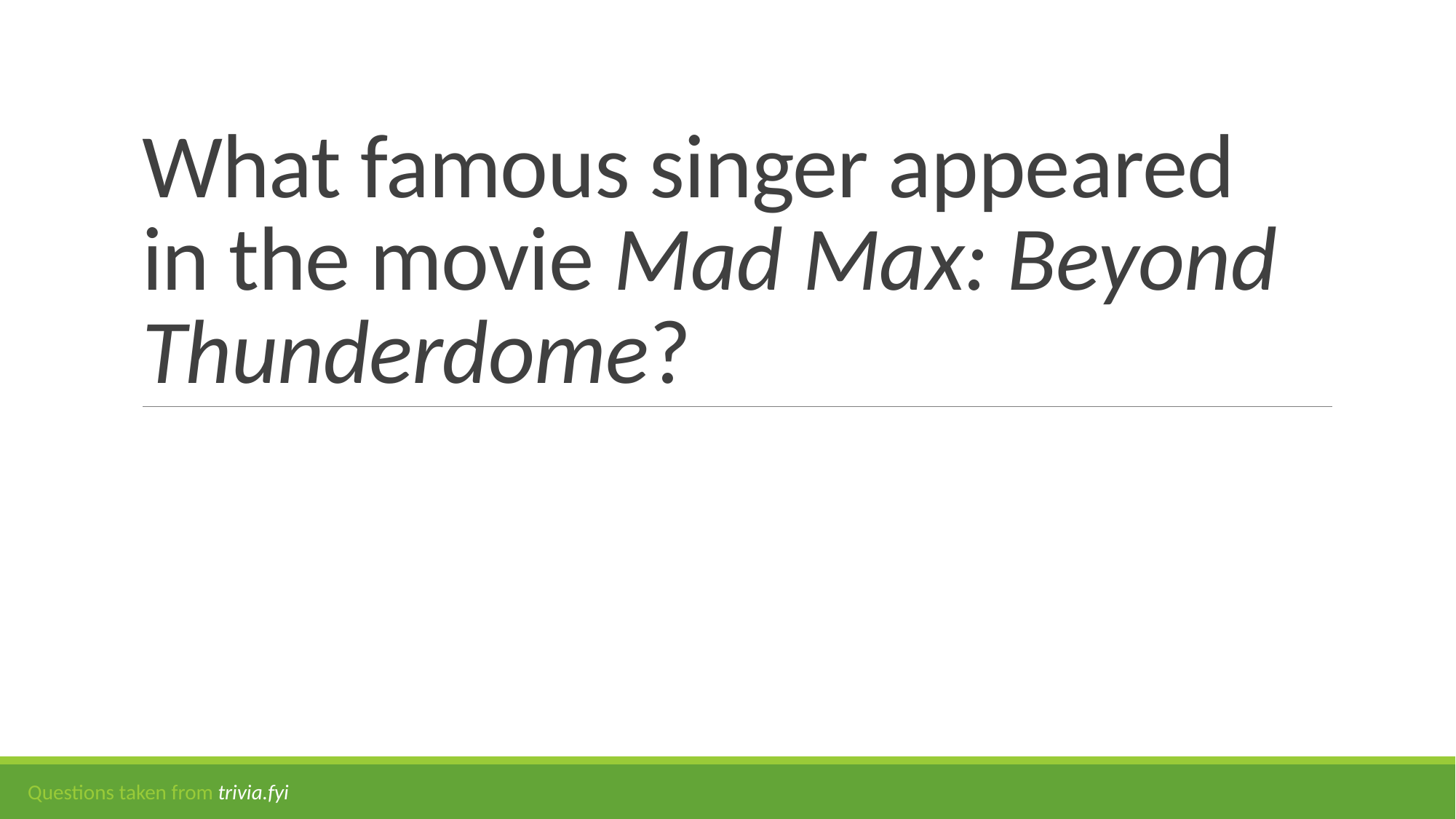

# What famous singer appeared in the movie Mad Max: Beyond Thunderdome?